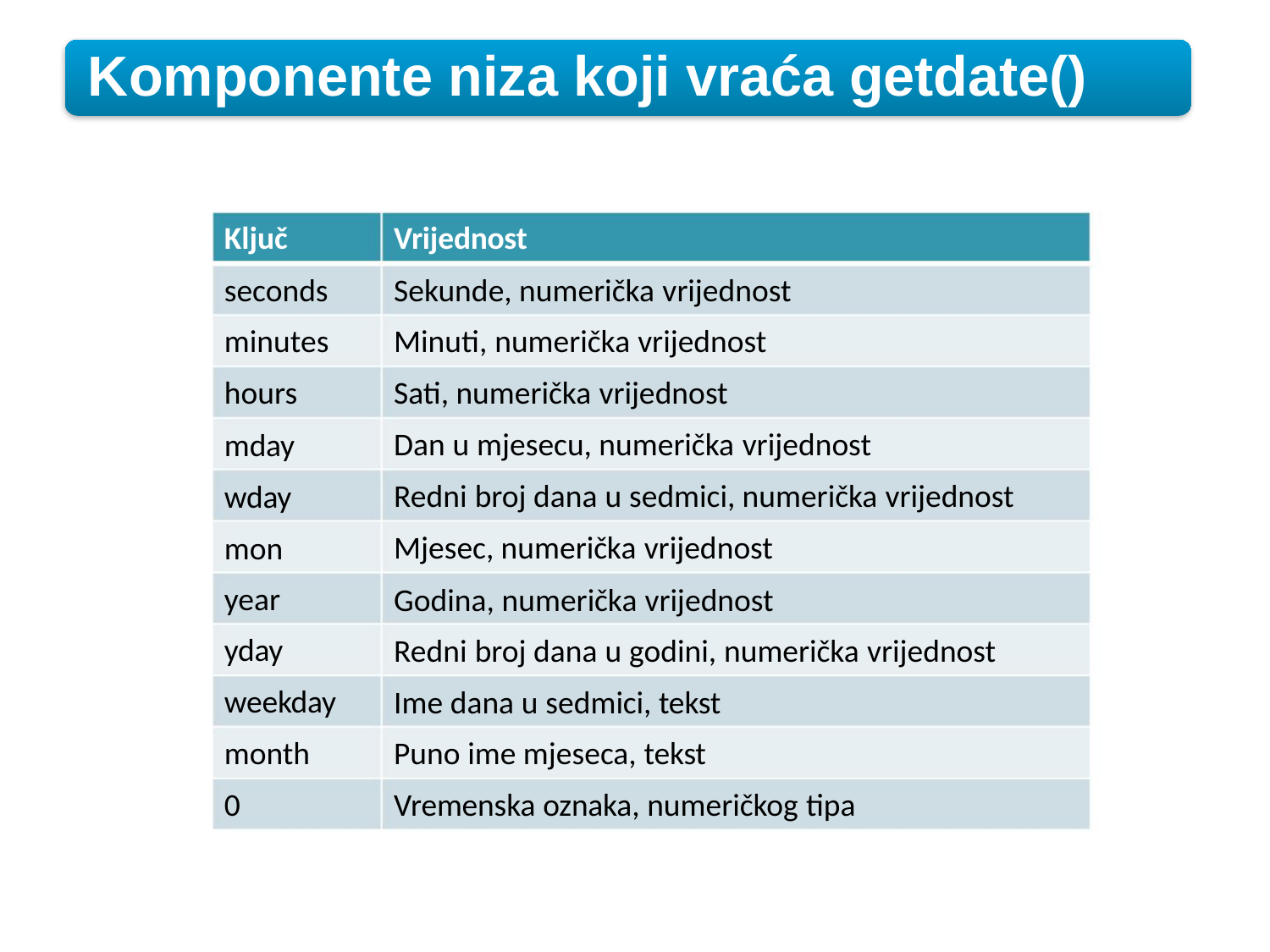

Komponente niza koji vraća getdate()

Ključ
Vrijednost
seconds
minutes
hours
mday
wday
mon
Sekunde, numerička vrijednost
Minuti, numerička vrijednost
Sati, numerička vrijednost
Dan u mjesecu, numerička vrijednost
Redni broj dana u sedmici, numerička vrijednost
Mjesec, numerička vrijednost
Godina, numerička vrijednost
Redni broj dana u godini, numerička vrijednost
Ime dana u sedmici, tekst
year
yday
weekday
month
0
Puno ime mjeseca, tekst
Vremenska oznaka, numeričkog tipa